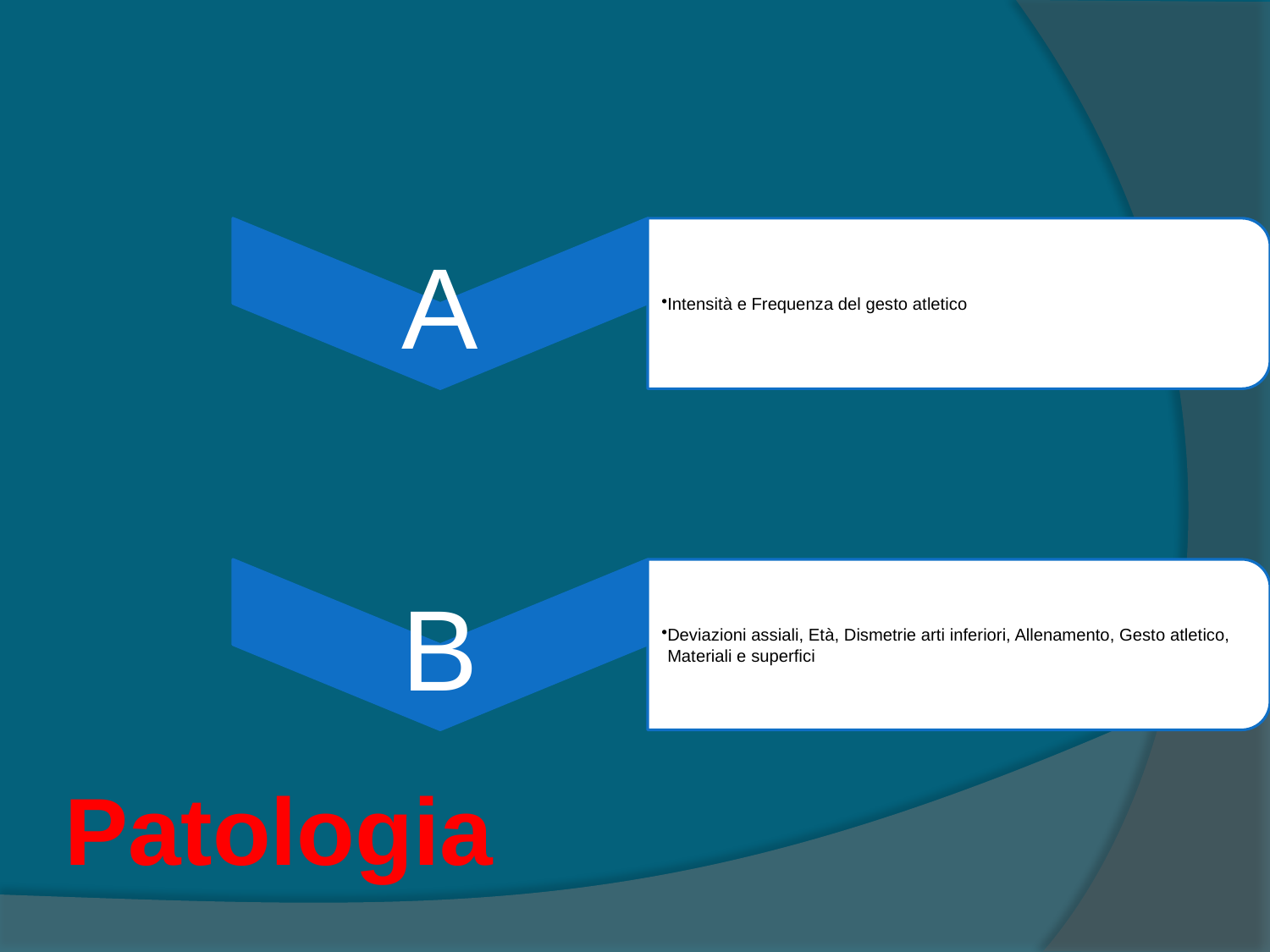

B
Intensità e Frequenza del gesto atletico
A
Deviazioni assiali, Età, Dismetrie arti inferiori, Allenamento, Gesto atletico, Materiali e superﬁci
Patologia